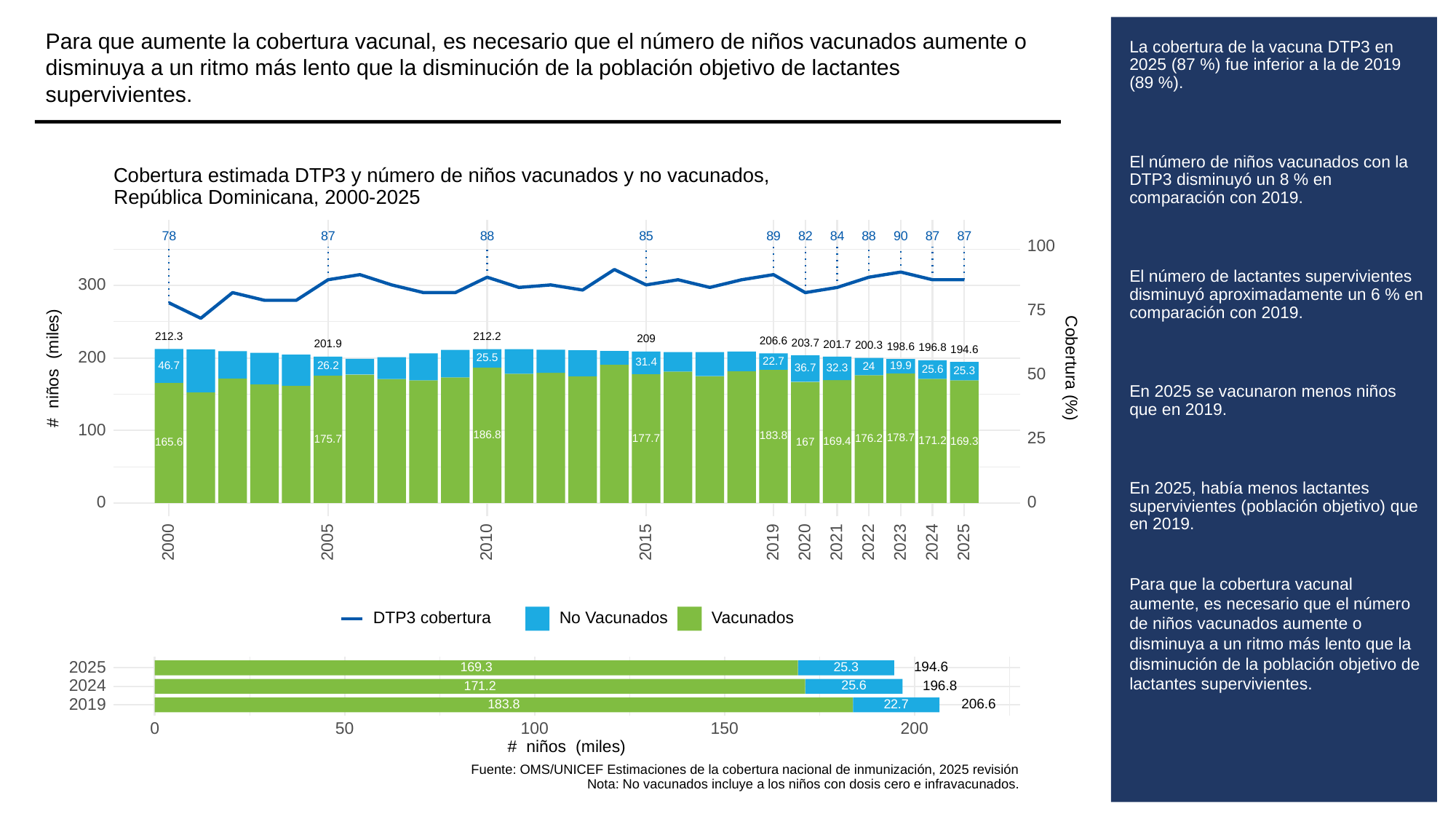

Para que aumente la cobertura vacunal, es necesario que el número de niños vacunados aumente o disminuya a un ritmo más lento que la disminución de la población objetivo de lactantes supervivientes.
# La cobertura de la vacuna DTP3 en 2025 (87 %) fue inferior a la de 2019 (89 %).

El número de niños vacunados con la DTP3 disminuyó un 8 % en comparación con 2019.

El número de lactantes supervivientes disminuyó aproximadamente un 6 % en comparación con 2019.

En 2025 se vacunaron menos niños que en 2019.

En 2025, había menos lactantes supervivientes (población objetivo) que en 2019.

Para que la cobertura vacunal aumente, es necesario que el número de niños vacunados aumente o disminuya a un ritmo más lento que la disminución de la población objetivo de lactantes supervivientes.

Cobertura estimada DTP3 y número de niños vacunados y no vacunados,
República Dominicana, 2000-2025

78
87
88
85
89
82
84
88
90
87
87
100

300

75

212.3
212.2
209
206.6
203.7
201.9
201.7
200.3
198.6
196.8
194.6

200

25.5

22.7

31.4

#  niños  (miles)
Cobertura (%)
46.7

26.2
19.9
24
32.3
36.7

25.6
25.3

50

100

186.8
183.8
25
178.7
177.7
176.2
175.7
171.2
169.4
169.3
167
165.6

0
0

2023
2000
2005
2010
2015
2019
2020
2021
2022
2024
2025

DTP3 cobertura
No Vacunados
Vacunados

2025
194.6
169.3
25.3

2024
196.8
25.6
171.2

2019
206.6
183.8
22.7

0
50
100
150
200
#  niños  (miles)
Fuente: OMS/UNICEF Estimaciones de la cobertura nacional de inmunización, 2025 revisión
Nota: No vacunados incluye a los niños con dosis cero e infravacunados.